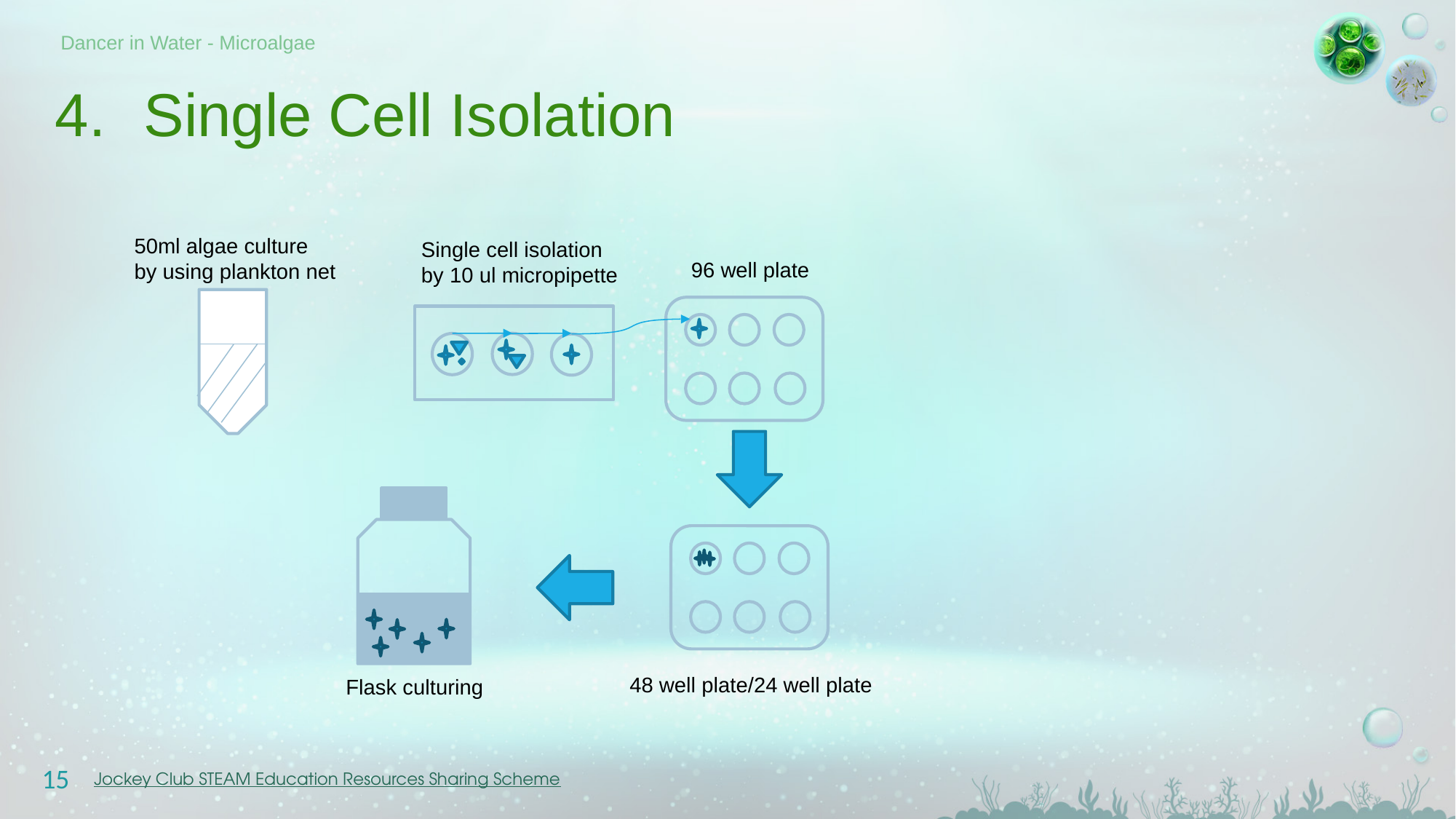

# Single Cell Isolation
50ml algae culture
by using plankton net
Single cell isolation
by 10 ul micropipette
96 well plate

48 well plate/24 well plate
Flask culturing

15